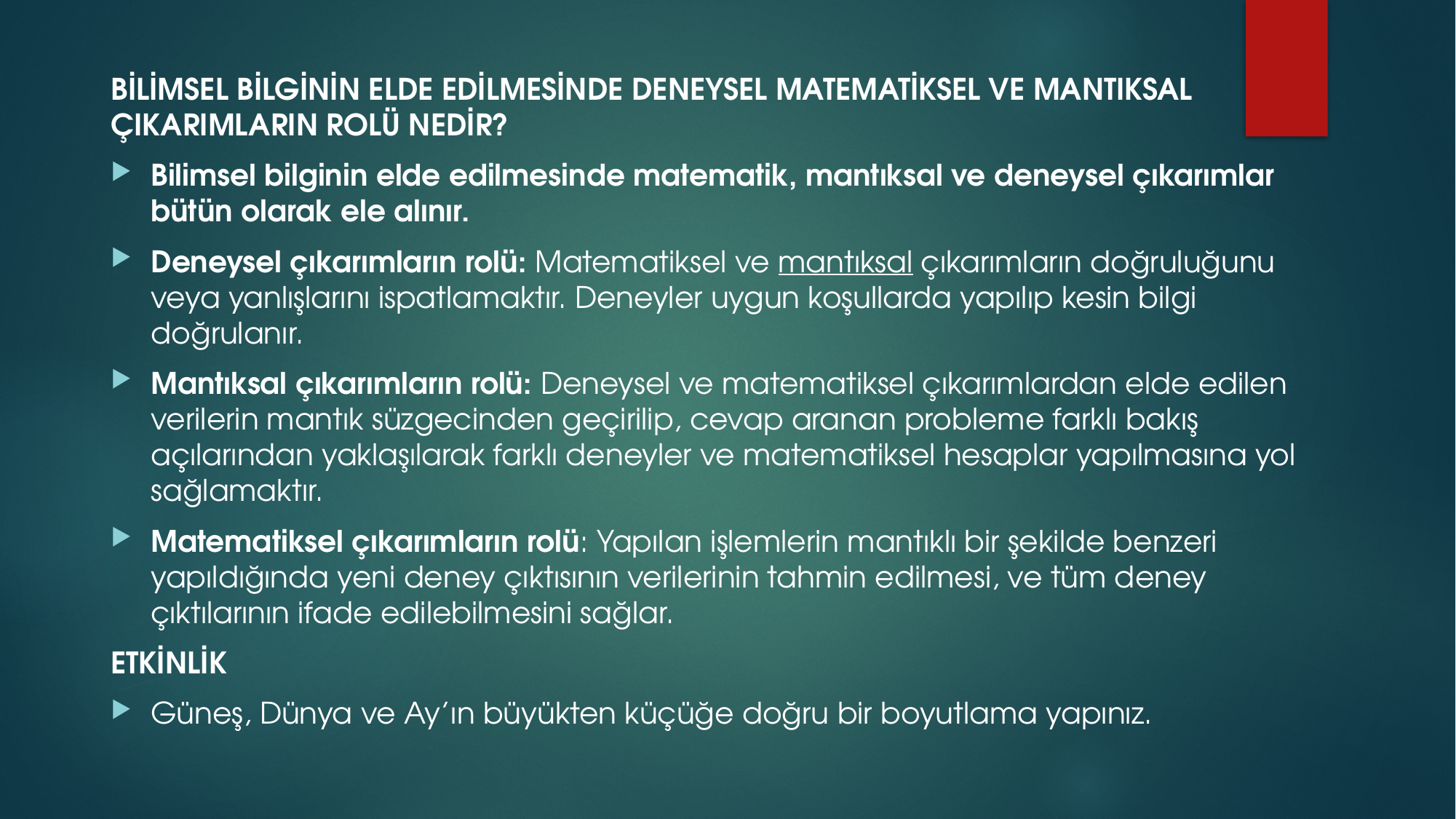

BİLİMSEL BİLGİNİN ELDE EDİLMESİNDE DENEYSEL MATEMATİKSEL VE MANTIKSAL ÇIKARIMLARIN ROLÜ NEDİR?
Bilimsel bilginin elde edilmesinde matematik, mantıksal ve deneysel çıkarımlar bütün olarak ele alınır.
Deneysel çıkarımların rolü: Matematiksel ve mantıksal çıkarımların doğruluğunu veya yanlışlarını ispatlamaktır. Deneyler uygun koşullarda yapılıp kesin bilgi doğrulanır.
Mantıksal çıkarımların rolü: Deneysel ve matematiksel çıkarımlardan elde edilen verilerin mantık süzgecinden geçirilip, cevap aranan probleme farklı bakış açılarından yaklaşılarak farklı deneyler ve matematiksel hesaplar yapılmasına yol sağlamaktır.
Matematiksel çıkarımların rolü: Yapılan işlemlerin mantıklı bir şekilde benzeri yapıldığında yeni deney çıktısının verilerinin tahmin edilmesi, ve tüm deney çıktılarının ifade edilebilmesini sağlar.
ETKİNLİK
Güneş, Dünya ve Ay’ın büyükten küçüğe doğru bir boyutlama yapınız.